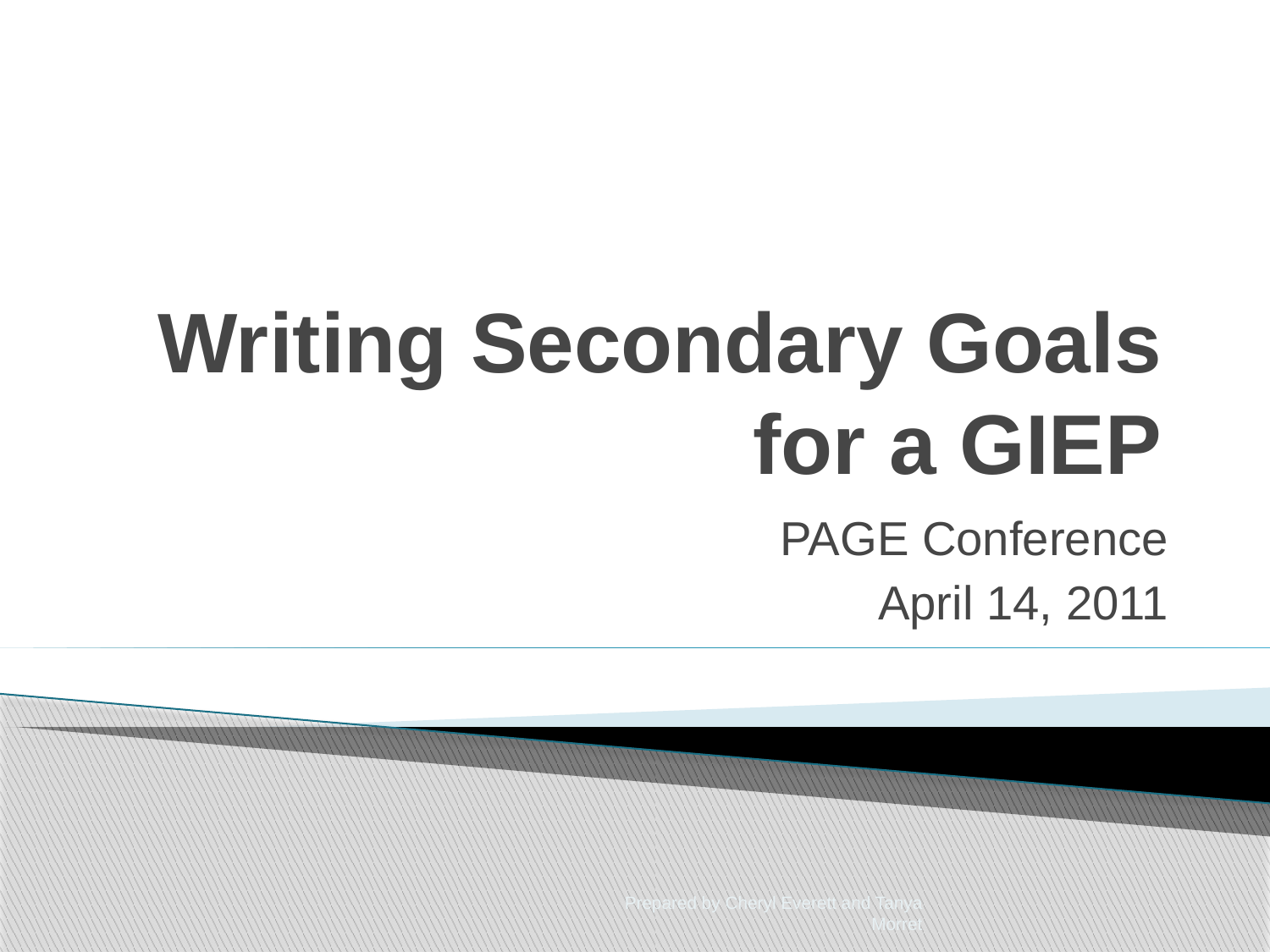

# Writing Secondary Goals for a GIEP
PAGE Conference
April 14, 2011
Prepared by Cheryl Everett and Tanya Morret